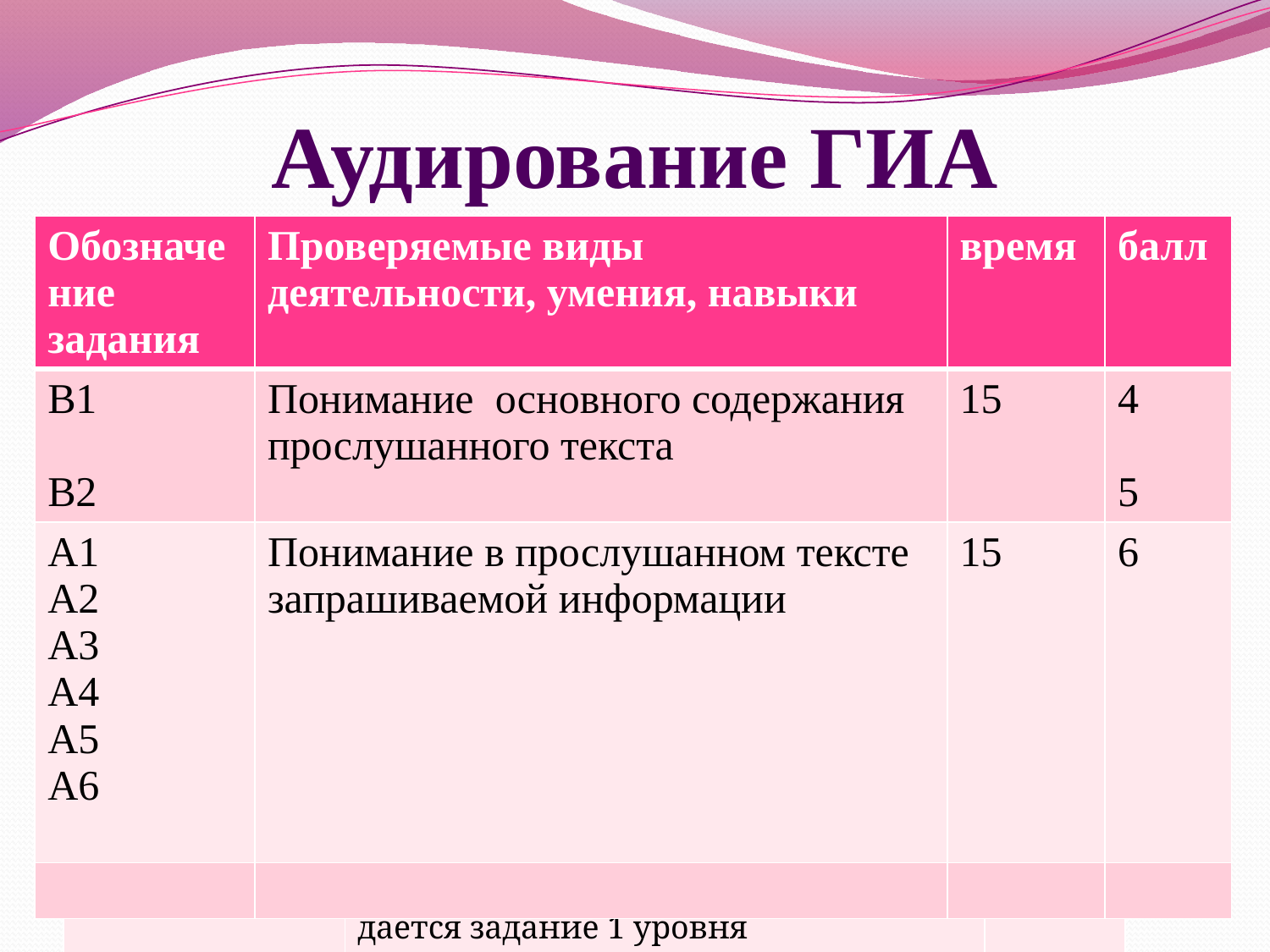

# Аудирование ГИА
| Обозначение задания | Проверяемые виды деятельности, умения, навыки | время | балл |
| --- | --- | --- | --- |
| В1 В2 | Понимание основного содержания прослушанного текста | 15 | 4 5 |
| А1 А2 А3 А4 А5 А6 | Понимание в прослушанном тексте запрашиваемой информации | 15 | 6 |
|  |  |  |  |
| Обозначение задания | Проверяемые виды деятельности, умения, навыки | время |
| --- | --- | --- |
| В1 В2 | Понимание основного содержания прослушанного текста | 15 |
| А1 А2 А3 А4 А5 А6 | Понимание в прослушанном тексте запрашиваемой информации Четыре задания 1 уровня (на понимание эксплицитно представленной информации) и два задания 2 уровня (на извлечение имплицитно представленной информации). Задания могут быть представлены в Произвольном порядке, но первым даётся задание 1 уровня | 15 |
|  |  |  |